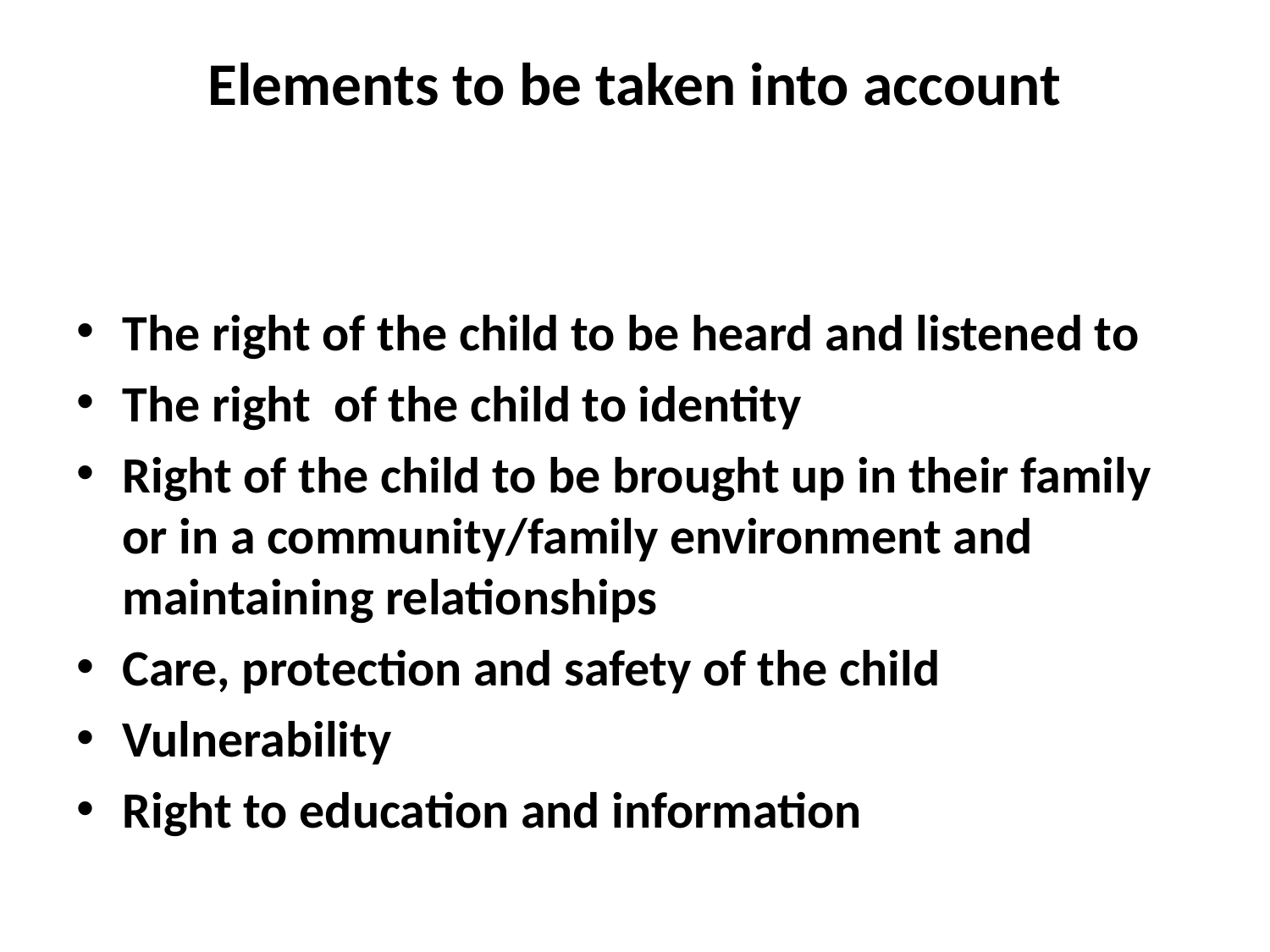

# Elements to be taken into account

The right of the child to be heard and listened to
The right  of the child to identity
Right of the child to be brought up in their family or in a community/family environment and maintaining relationships
Care, protection and safety of the child
Vulnerability
Right to education and information